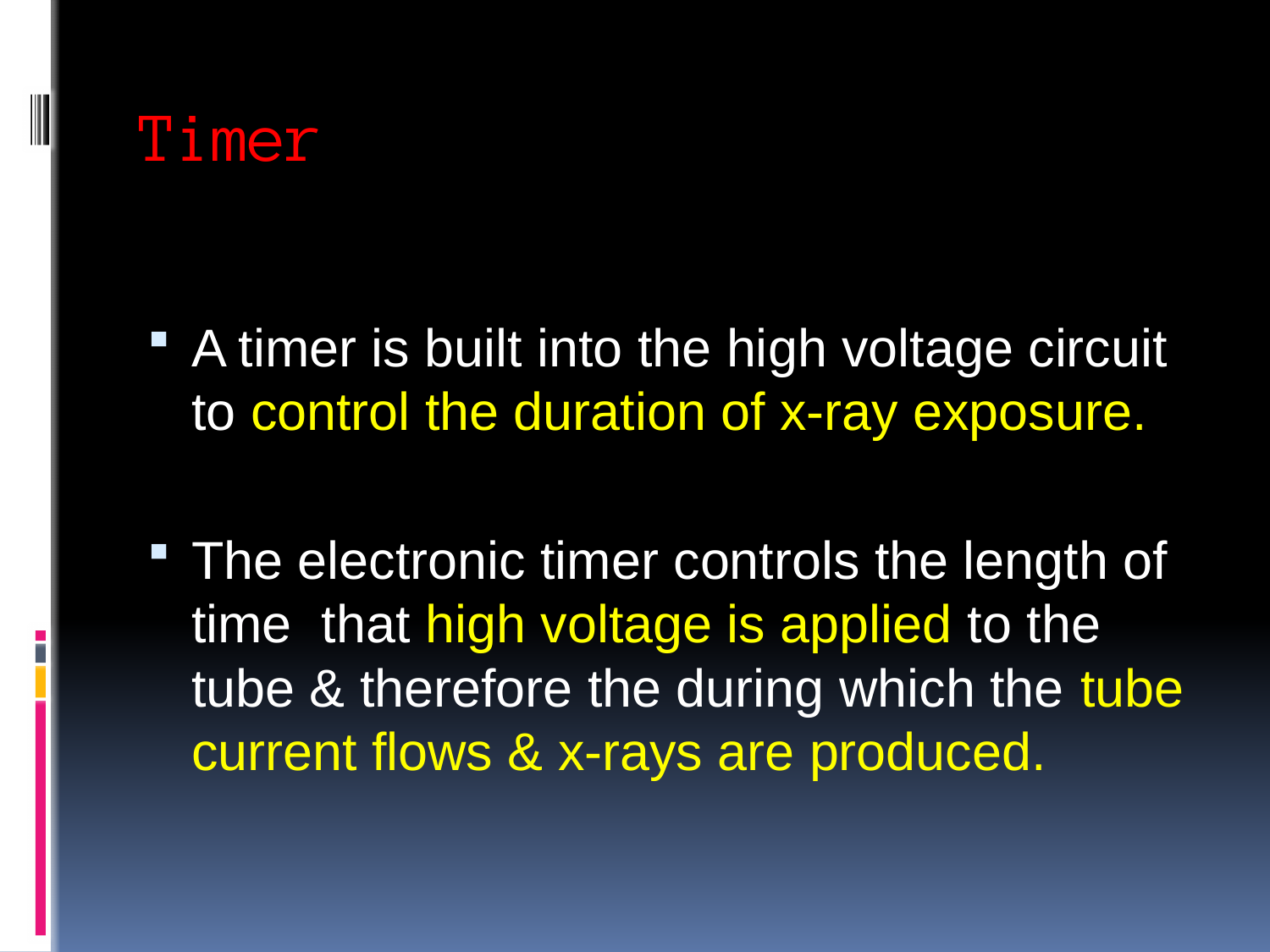

# Timer

A timer is built into the high voltage circuit  to control the duration of x-ray exposure.

The electronic timer controls the length of time  that high voltage is applied to the tube & therefore the during which the tube current flows & x-rays are produced.